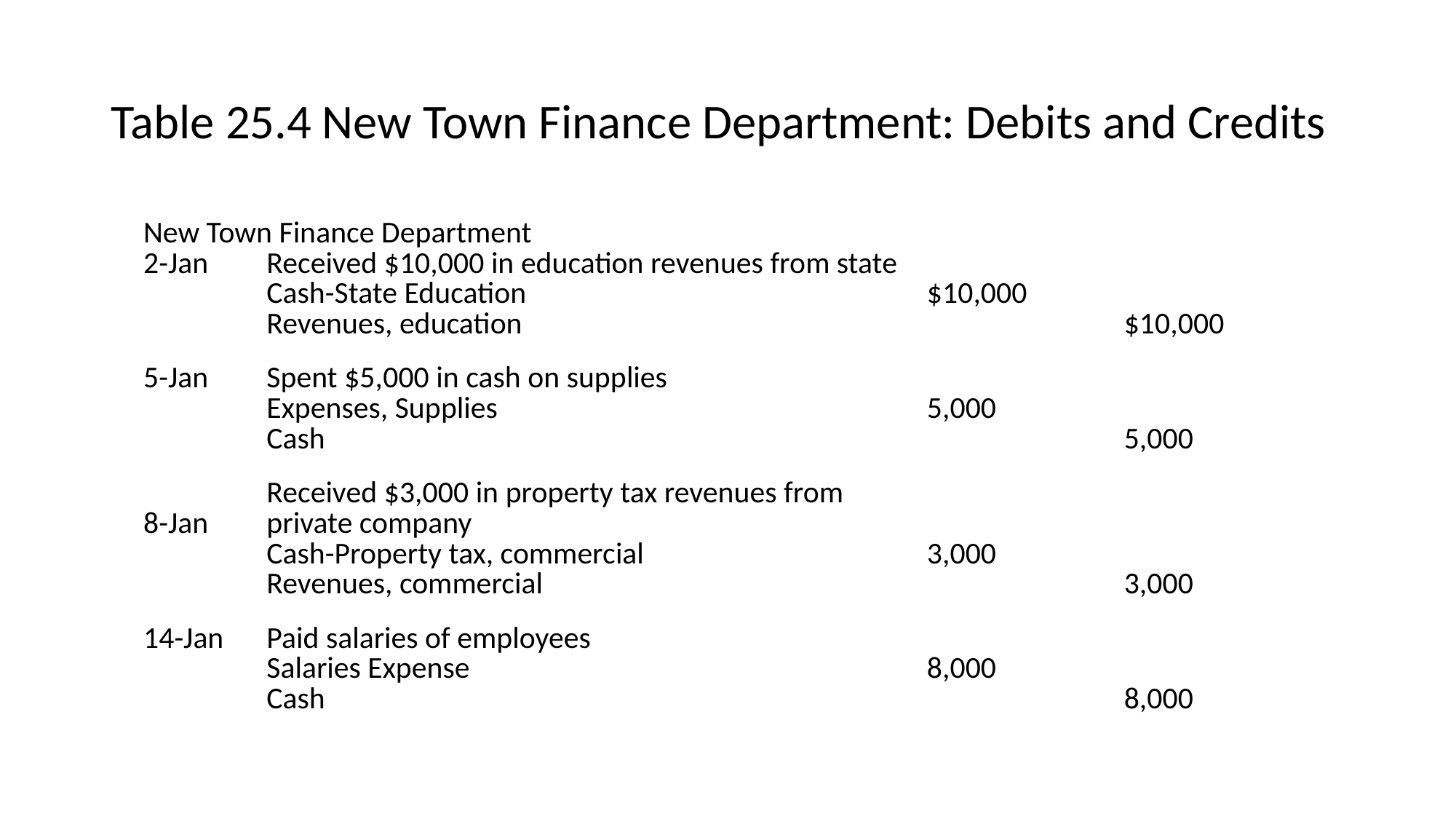

# Table 25.4 New Town Finance Department: Debits and Credits
| New Town Finance Department |  |  |  |
| --- | --- | --- | --- |
| 2-Jan | Received $10,000 in education revenues from state |  |  |
|  | Cash-State Education | $10,000 |  |
|  | Revenues, education |  | $10,000 |
|  |  |  |  |
| 5-Jan | Spent $5,000 in cash on supplies |  |  |
|  | Expenses, Supplies | 5,000 |  |
|  | Cash |  | 5,000 |
|  |  |  |  |
| 8-Jan | Received $3,000 in property tax revenues from private company |  |  |
|  | Cash-Property tax, commercial | 3,000 |  |
|  | Revenues, commercial |  | 3,000 |
|  |  |  |  |
| 14-Jan | Paid salaries of employees |  |  |
|  | Salaries Expense | 8,000 |  |
|  | Cash |  | 8,000 |